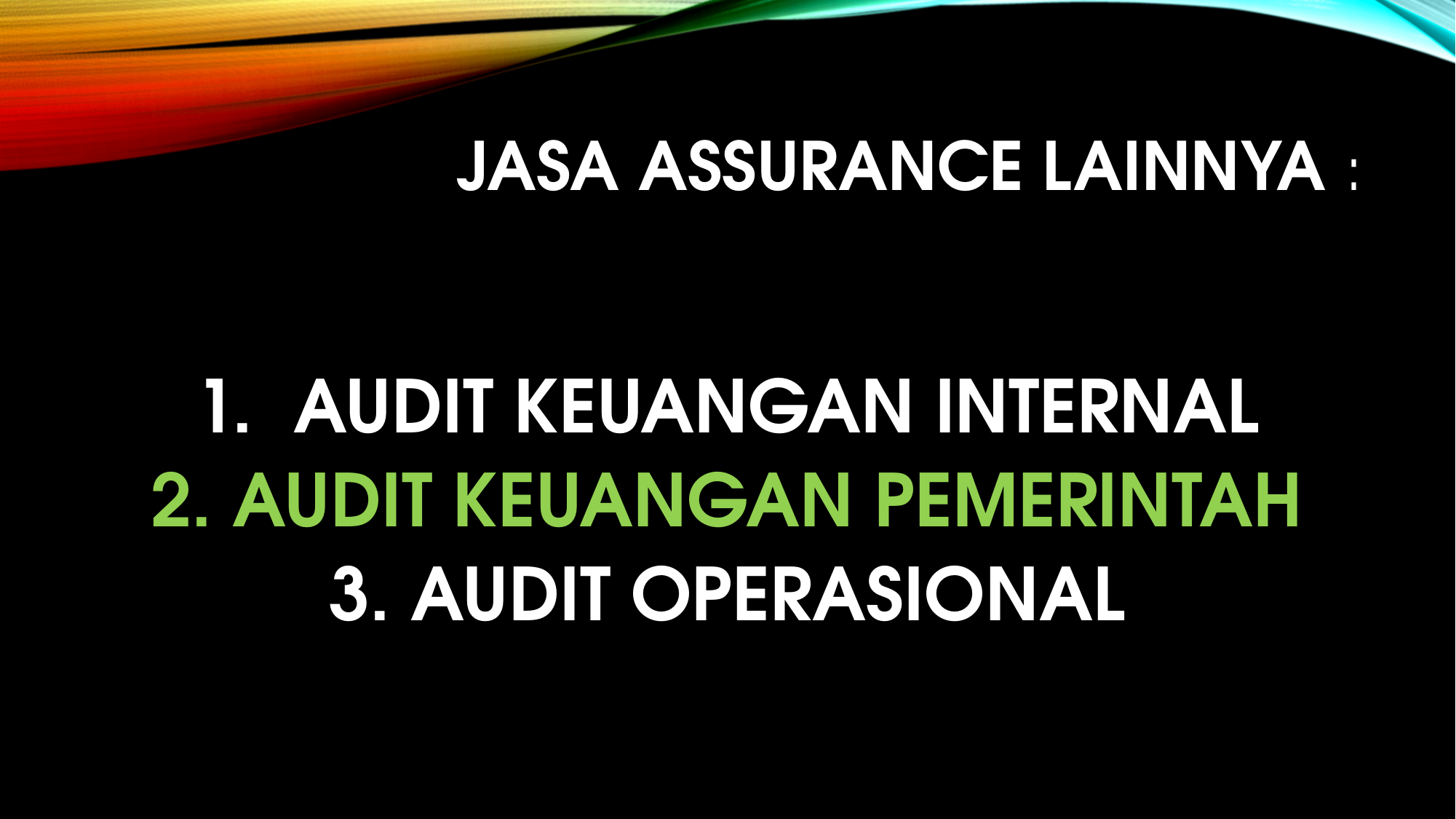

# JASA ASSURANCE LAINNYA :

1.  AUDIT KEUANGAN INTERNAL
2. AUDIT KEUANGAN PEMERINTAH
3. AUDIT OPERASIONAL